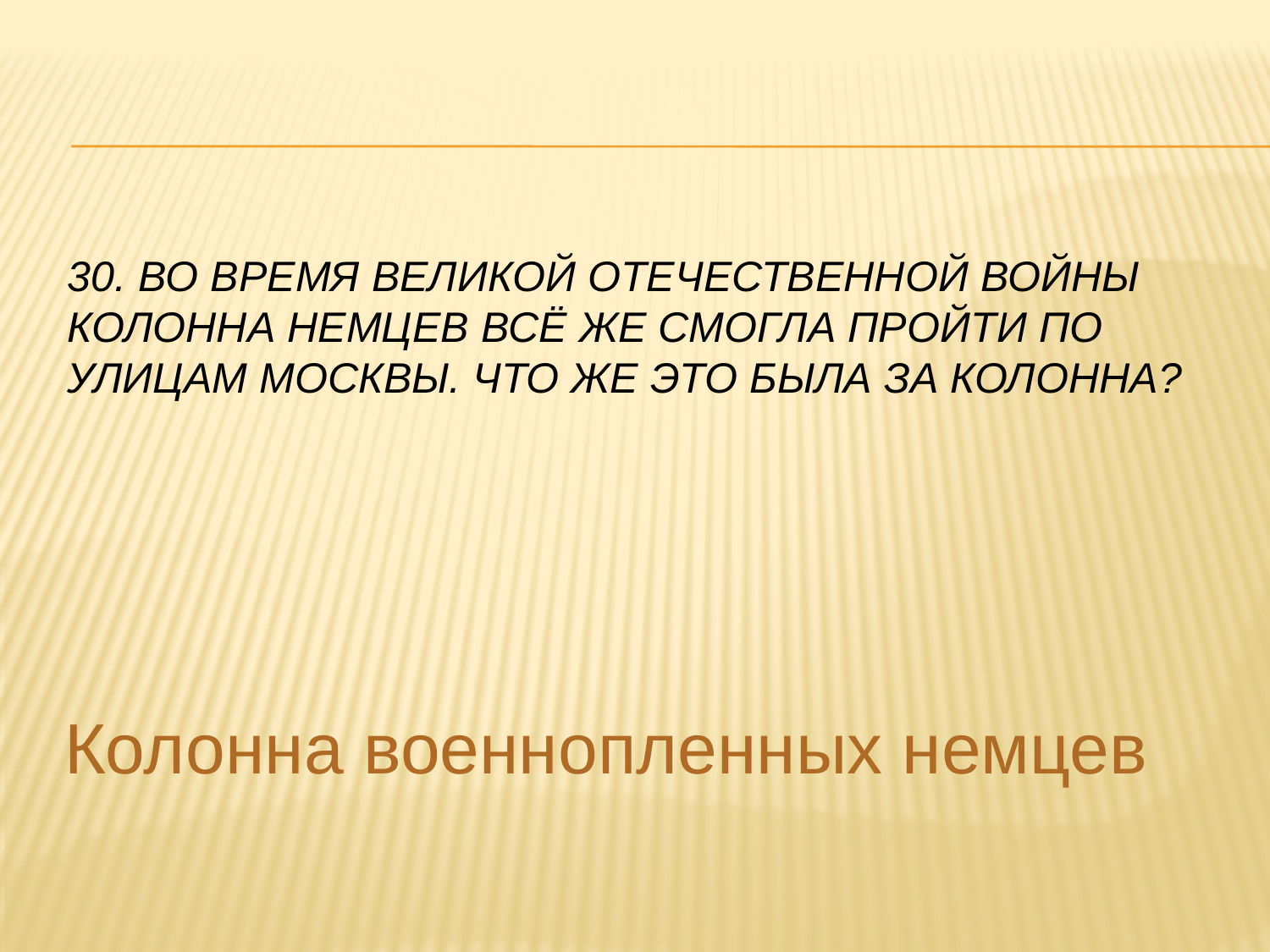

# 30. Во время Великой Отечественной войны колонна немцев всё же смогла пройти по улицам Москвы. Что же это была за колонна?
Колонна военнопленных немцев